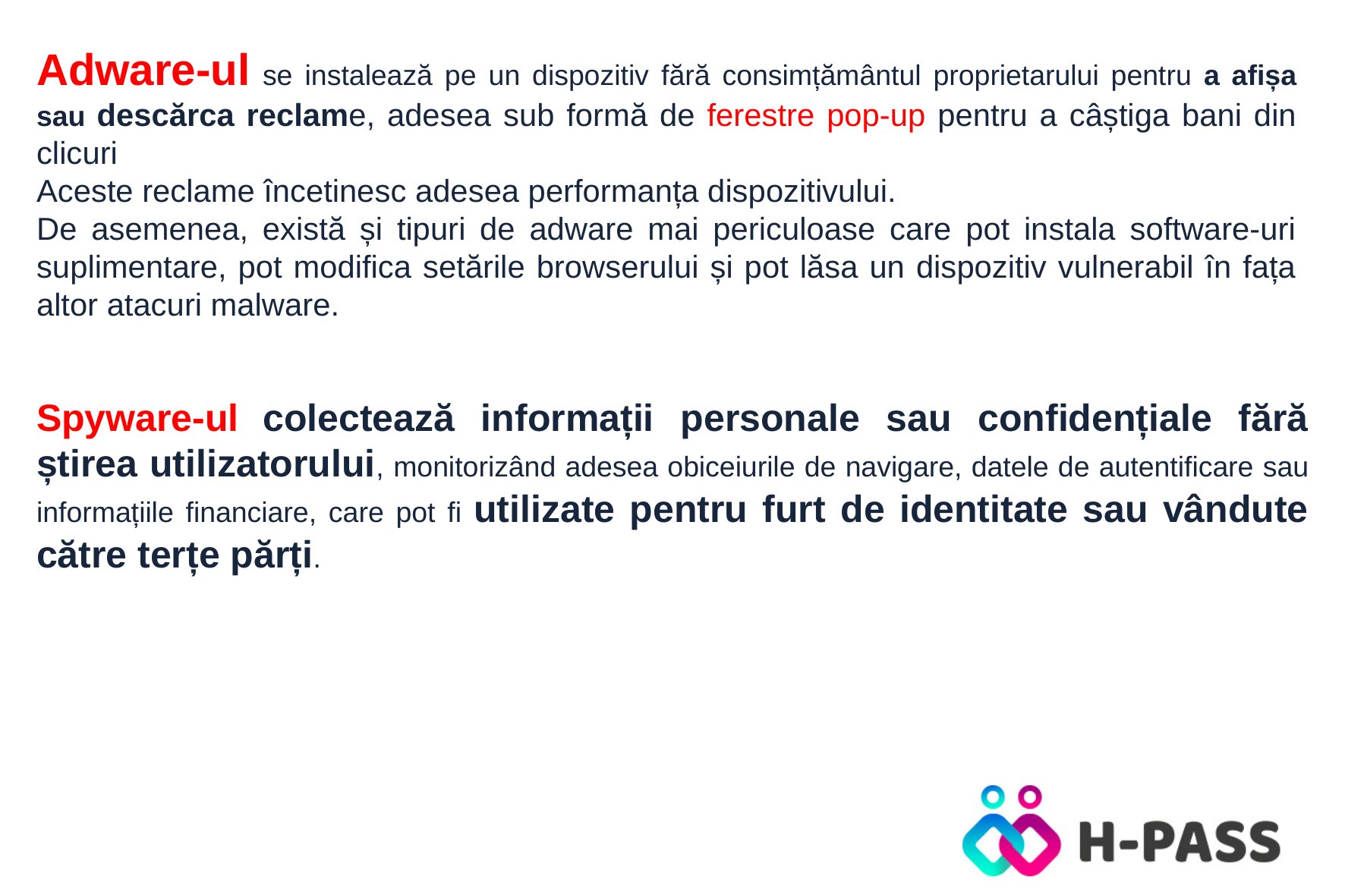

Adware-ul se instalează pe un dispozitiv fără consimțământul proprietarului pentru a afișa sau descărca reclame, adesea sub formă de ferestre pop-up pentru a câștiga bani din clicuri
Aceste reclame încetinesc adesea performanța dispozitivului.
De asemenea, există și tipuri de adware mai periculoase care pot instala software-uri suplimentare, pot modifica setările browserului și pot lăsa un dispozitiv vulnerabil în fața altor atacuri malware.
Spyware-ul colectează informații personale sau confidențiale fără știrea utilizatorului, monitorizând adesea obiceiurile de navigare, datele de autentificare sau informațiile financiare, care pot fi utilizate pentru furt de identitate sau vândute către terțe părți.